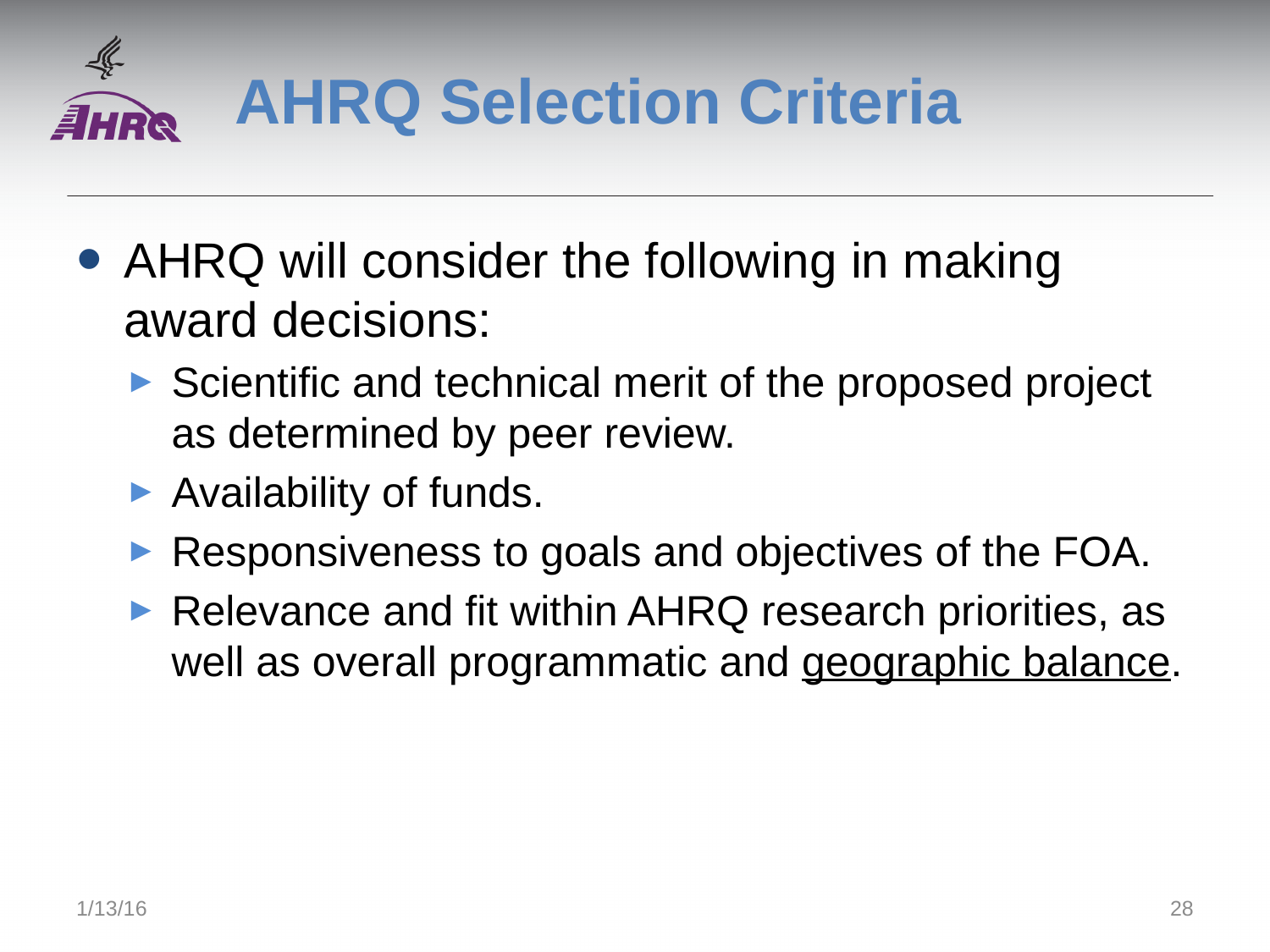

# AHRQ Selection Criteria
AHRQ will consider the following in making award decisions:
Scientific and technical merit of the proposed project as determined by peer review.
Availability of funds.
Responsiveness to goals and objectives of the FOA.
Relevance and fit within AHRQ research priorities, as well as overall programmatic and geographic balance.
1/13/16
28